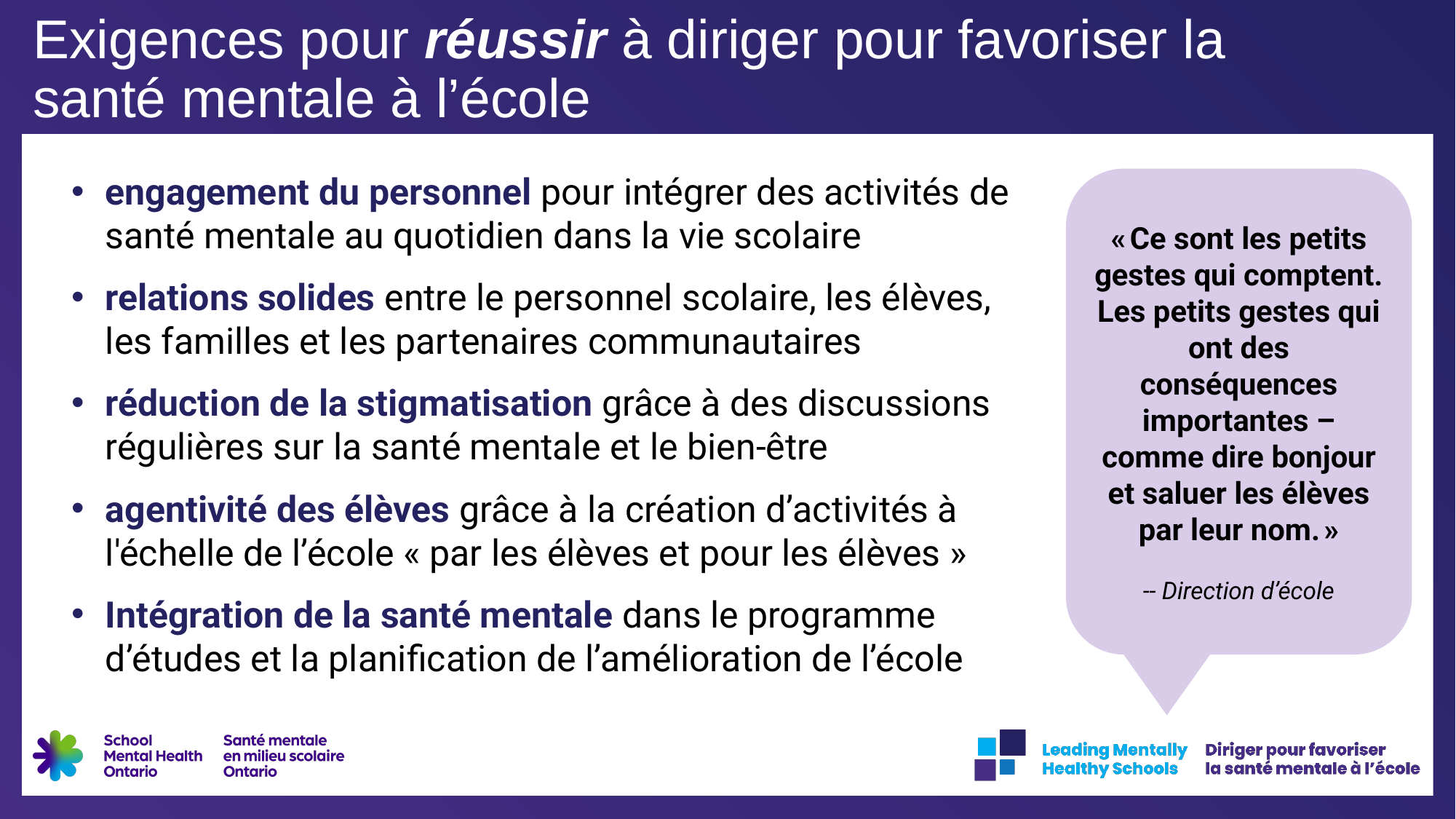

# Exigences pour réussir à diriger pour favoriser la santé mentale à l’école
engagement du personnel pour intégrer des activités de santé mentale au quotidien dans la vie scolaire
relations solides entre le personnel scolaire, les élèves, les familles et les partenaires communautaires
réduction de la stigmatisation grâce à des discussions régulières sur la santé mentale et le bien-être
agentivité des élèves grâce à la création d’activités à  l'échelle de l’école « par les élèves et pour les élèves »
Intégration de la santé mentale dans le programme d’études et la planification de l’amélioration de l’école
« Ce sont les petits gestes qui comptent. Les petits gestes qui ont des conséquences importantes – comme dire bonjour et saluer les élèves par leur nom. »

-- Direction d’école